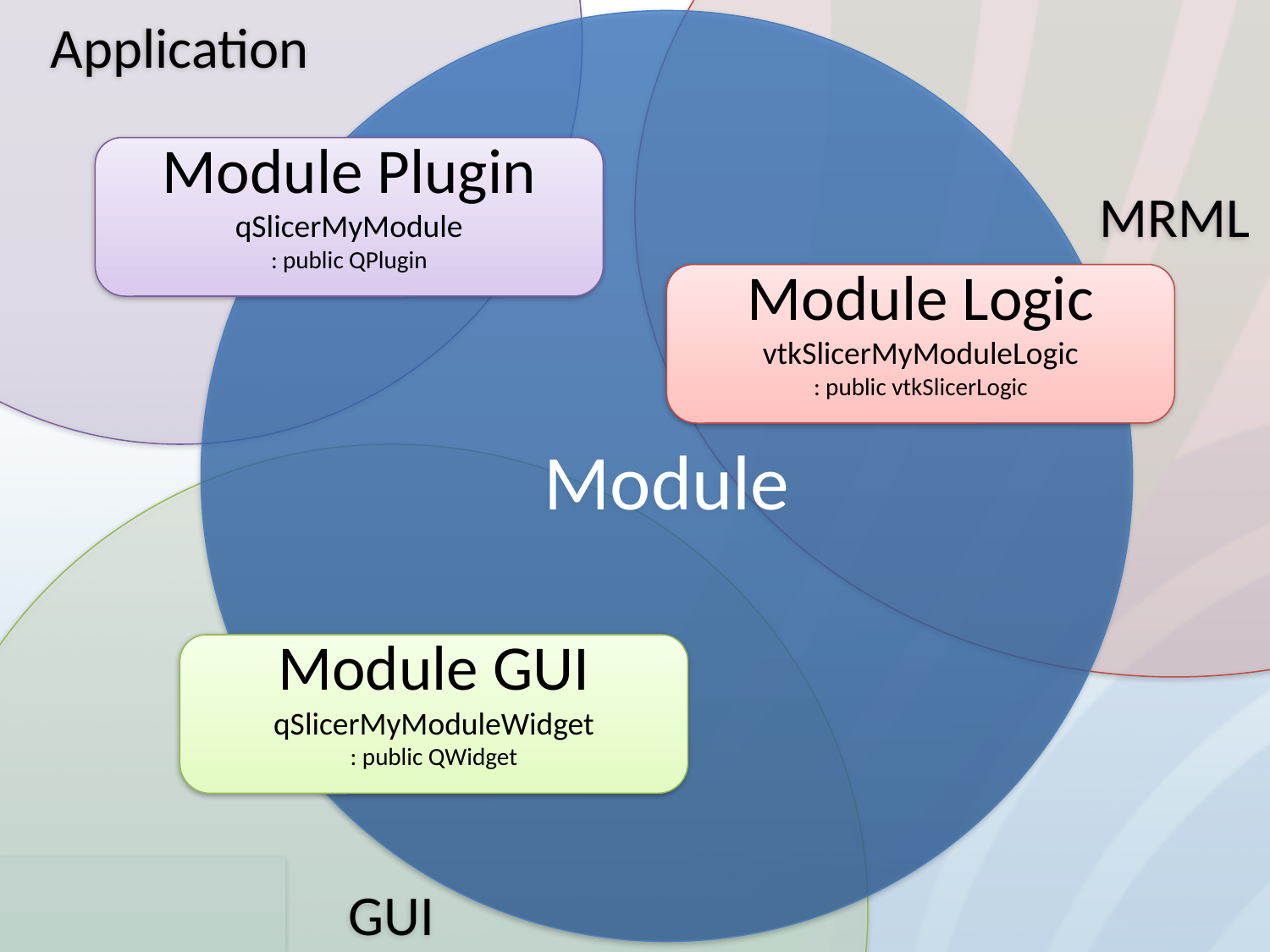

Application
MRML
Module
Module Plugin
qSlicerMyModule
: public QPlugin

Module Logic
vtkSlicerMyModuleLogic
: public vtkSlicerLogic

GUI
Module GUI
qSlicerMyModuleWidget
: public QWidget